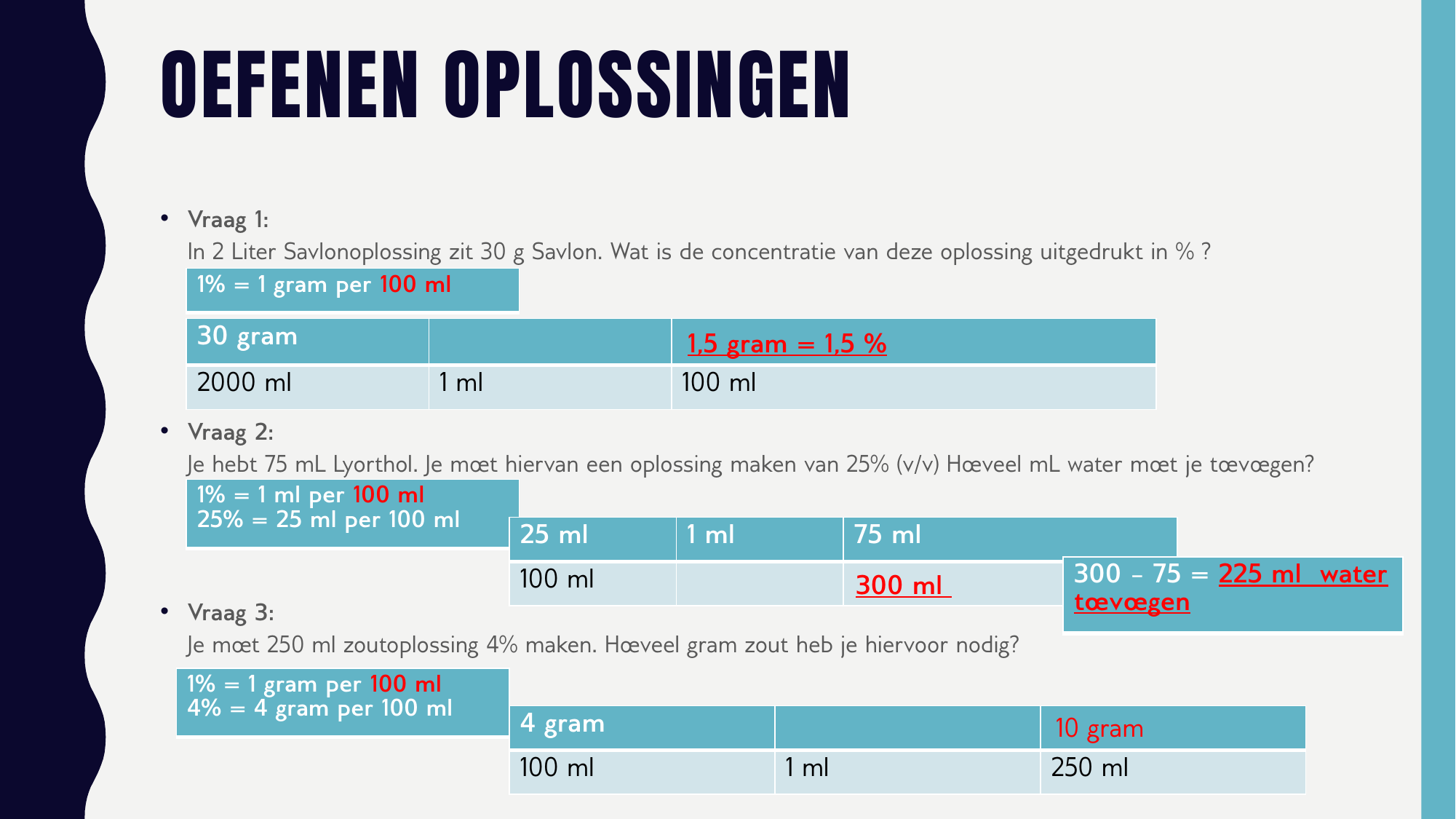

# Oefenen oplossingen
Vraag 1:
In 2 Liter Savlonoplossing zit 30 g Savlon. Wat is de concentratie van deze oplossing uitgedrukt in % ?

Vraag 2:
Je hebt 75 mL Lyorthol. Je moet hiervan een oplossing maken van 25% (v/v) Hoeveel mL water moet je toevoegen?

Vraag 3:
Je moet 250 ml zoutoplossing 4% maken. Hoeveel gram zout heb je hiervoor nodig?
| 1% = 1 gram per 100 ml |
| --- |
| 30 gram |  |  |
| --- | --- | --- |
| 2000 ml | 1 ml | 100 ml |
1,5 gram = 1,5 %
| 1% = 1 ml per 100 ml 25% = 25 ml per 100 ml |
| --- |
| 25 ml | 1 ml | 75 ml |
| --- | --- | --- |
| 100 ml |  |  |
| 300 – 75 = 225 ml water toevoegen |
| --- |
300 ml
| 1% = 1 gram per 100 ml 4% = 4 gram per 100 ml |
| --- |
10 gram
| 4 gram |  |  |
| --- | --- | --- |
| 100 ml | 1 ml | 250 ml |